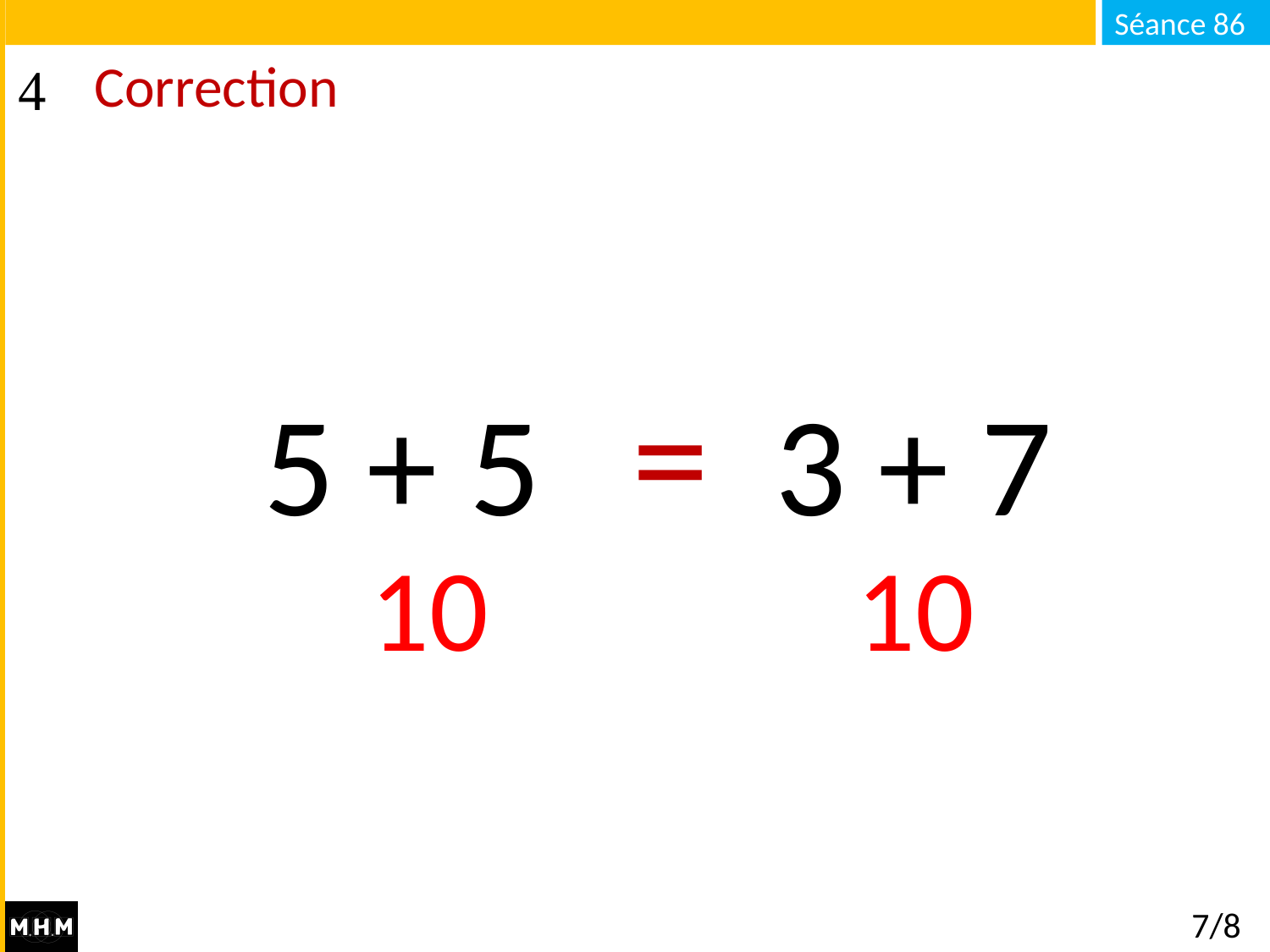

# Correction
=
5 + 5 . . . 3 + 7
 10              10
7/8